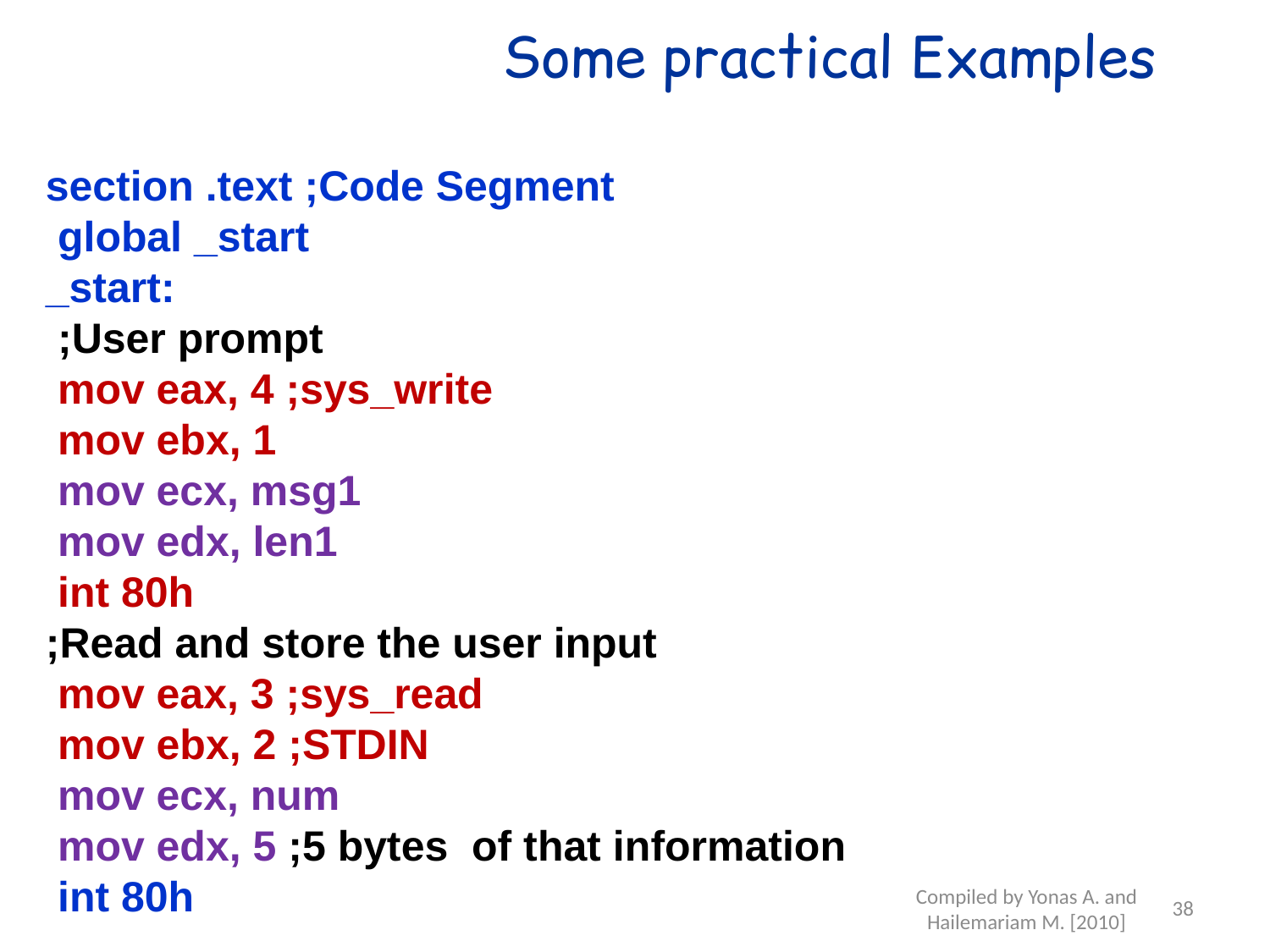

# Some practical Examples
section .text ;Code Segment
 global _start
_start:
 ;User prompt
 mov eax, 4 ;sys_write
 mov ebx, 1
 mov ecx, msg1
 mov edx, len1
 int 80h
;Read and store the user input
 mov eax, 3 ;sys_read
 mov ebx, 2 ;STDIN
 mov ecx, num
 mov edx, 5 ;5 bytes  of that information
 int 80h
38
Compiled by Yonas A. and Hailemariam M. [2010]